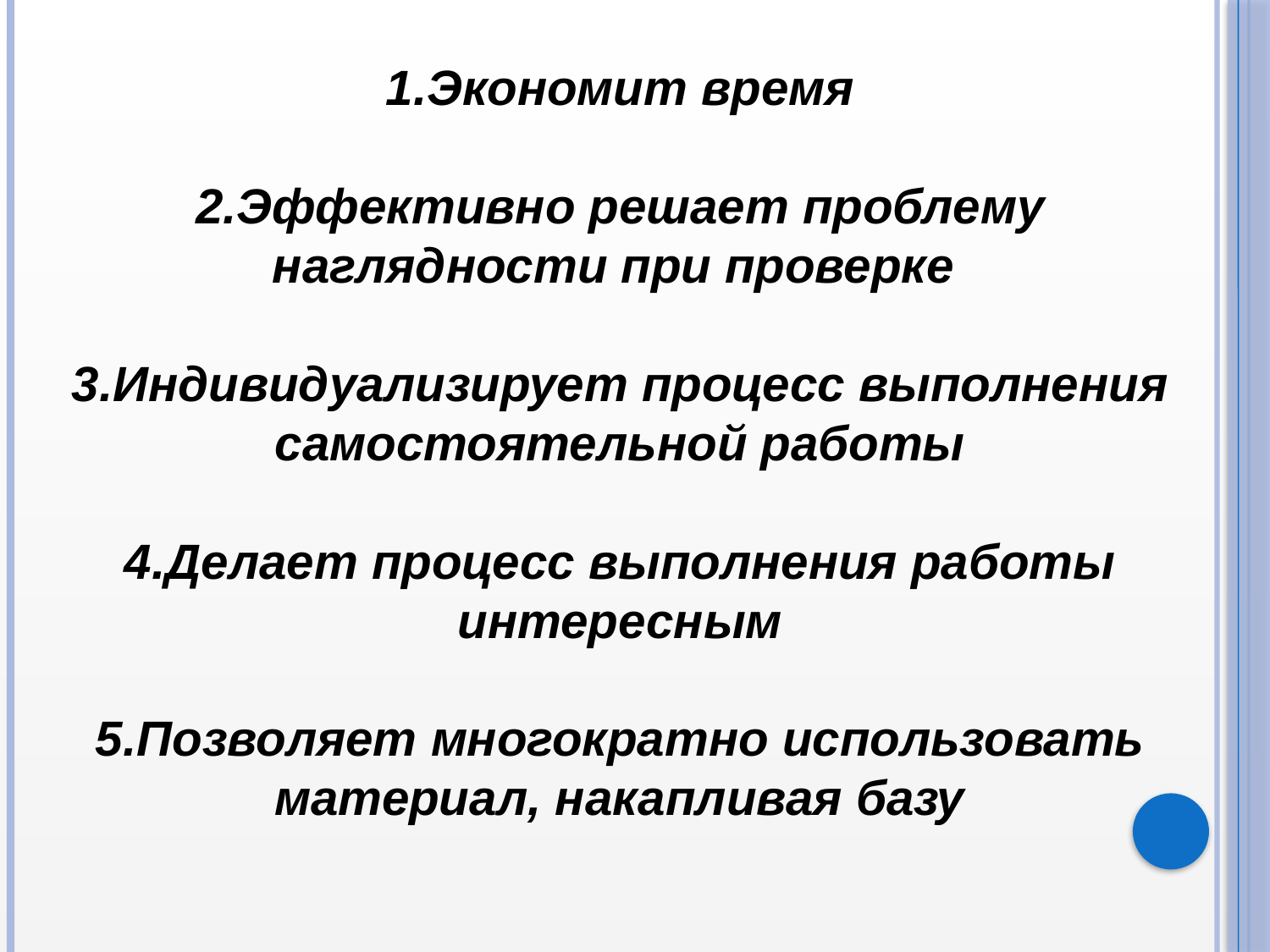

1.Экономит время

2.Эффективно решает проблему наглядности при проверке

3.Индивидуализирует процесс выполнения самостоятельной работы

4.Делает процесс выполнения работы интересным

5.Позволяет многократно использовать материал, накапливая базу